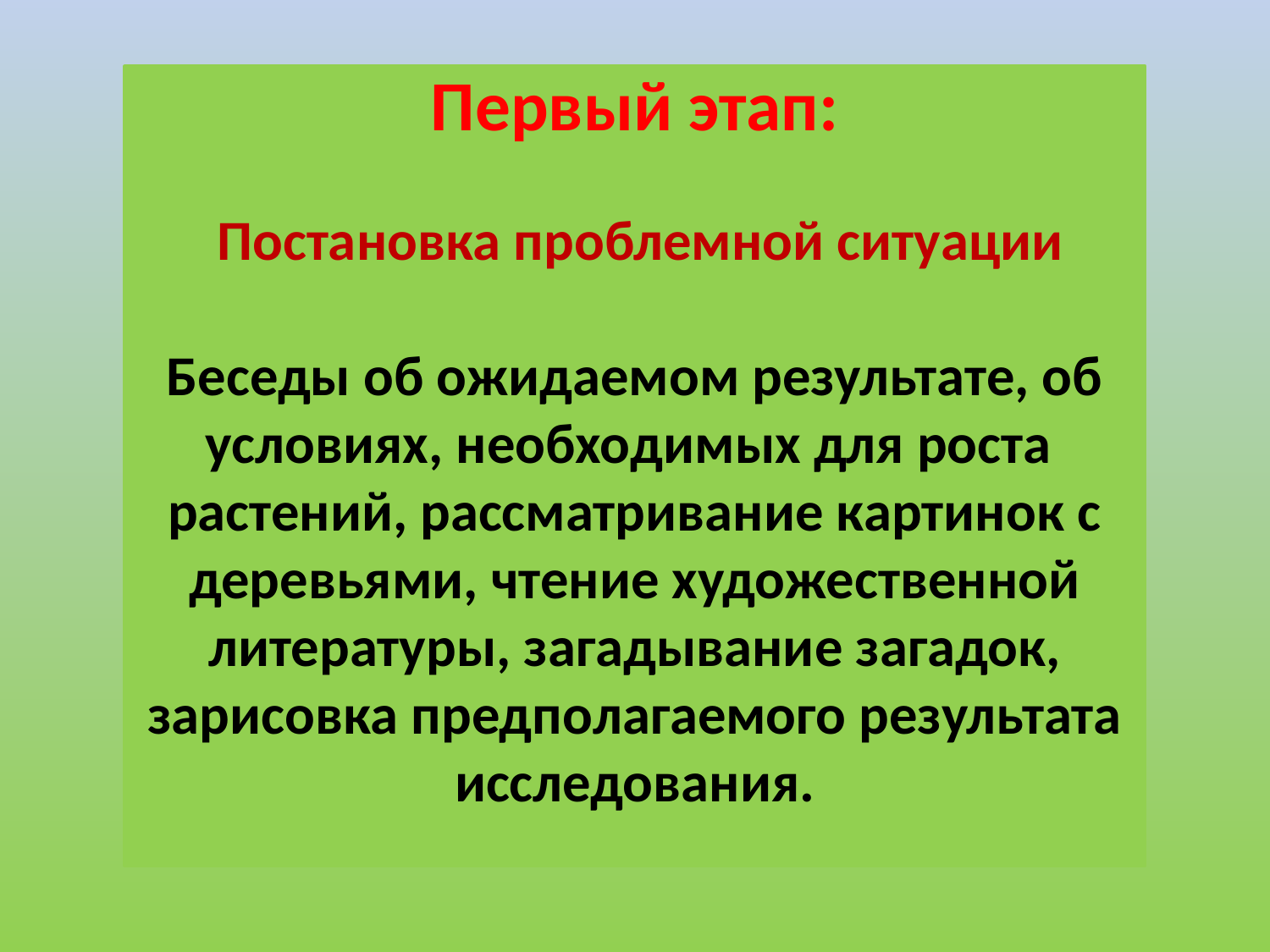

Первый этап:

 Постановка проблемной ситуации

Беседы об ожидаемом результате, об условиях, необходимых для роста  растений, рассматривание картинок с деревьями, чтение художественной литературы, загадывание загадок, зарисовка предполагаемого результата исследования.